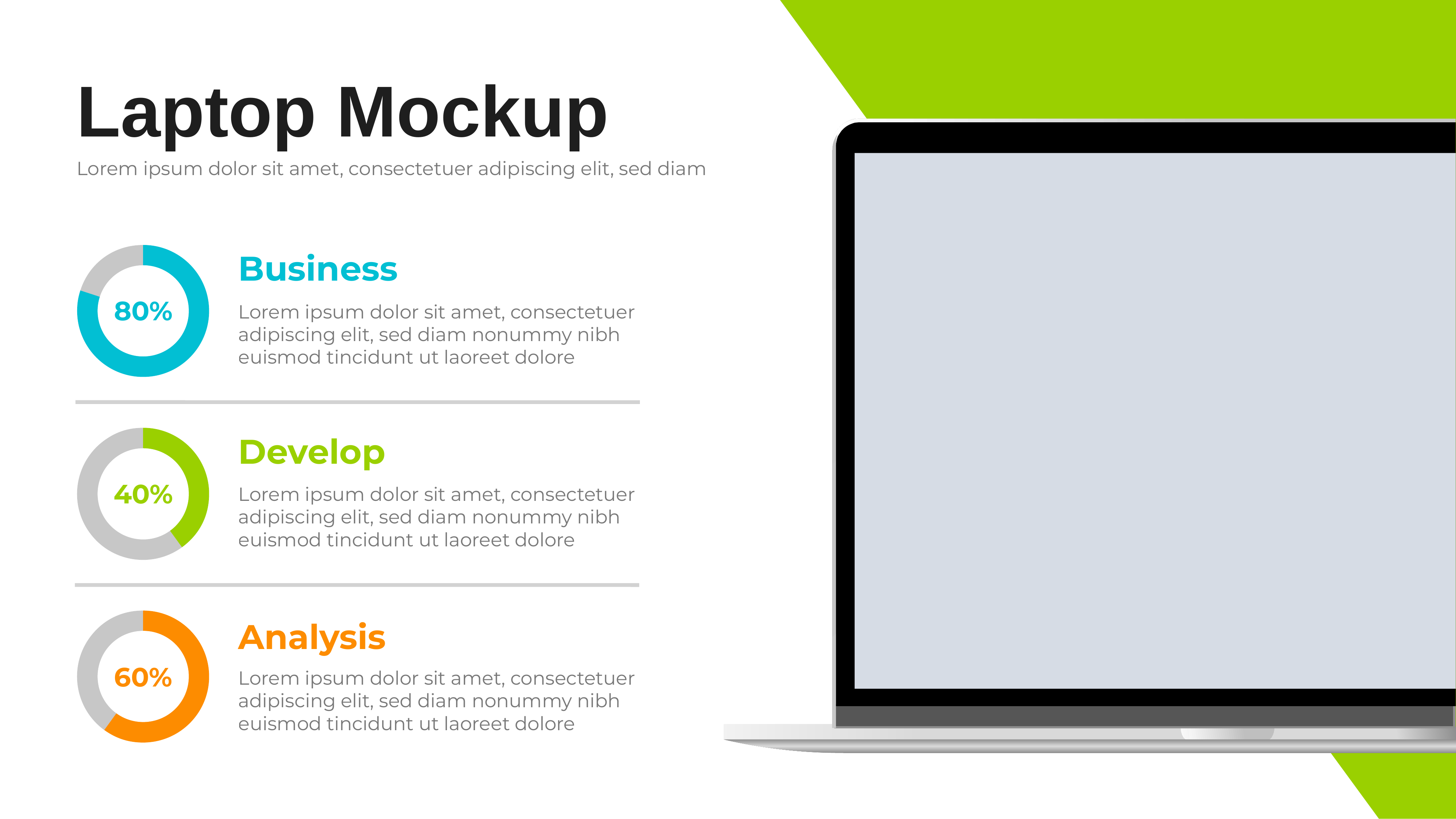

Laptop Mockup

Lorem ipsum dolor sit amet, consectetuer adipiscing elit, sed diam

Business

80%
Lorem ipsum dolor sit amet, consectetuer adipiscing elit, sed diam nonummy nibh euismod tincidunt ut laoreet dolore

Develop

40%
Lorem ipsum dolor sit amet, consectetuer adipiscing elit, sed diam nonummy nibh euismod tincidunt ut laoreet dolore

Analysis

60%
Lorem ipsum dolor sit amet, consectetuer adipiscing elit, sed diam nonummy nibh euismod tincidunt ut laoreet dolore